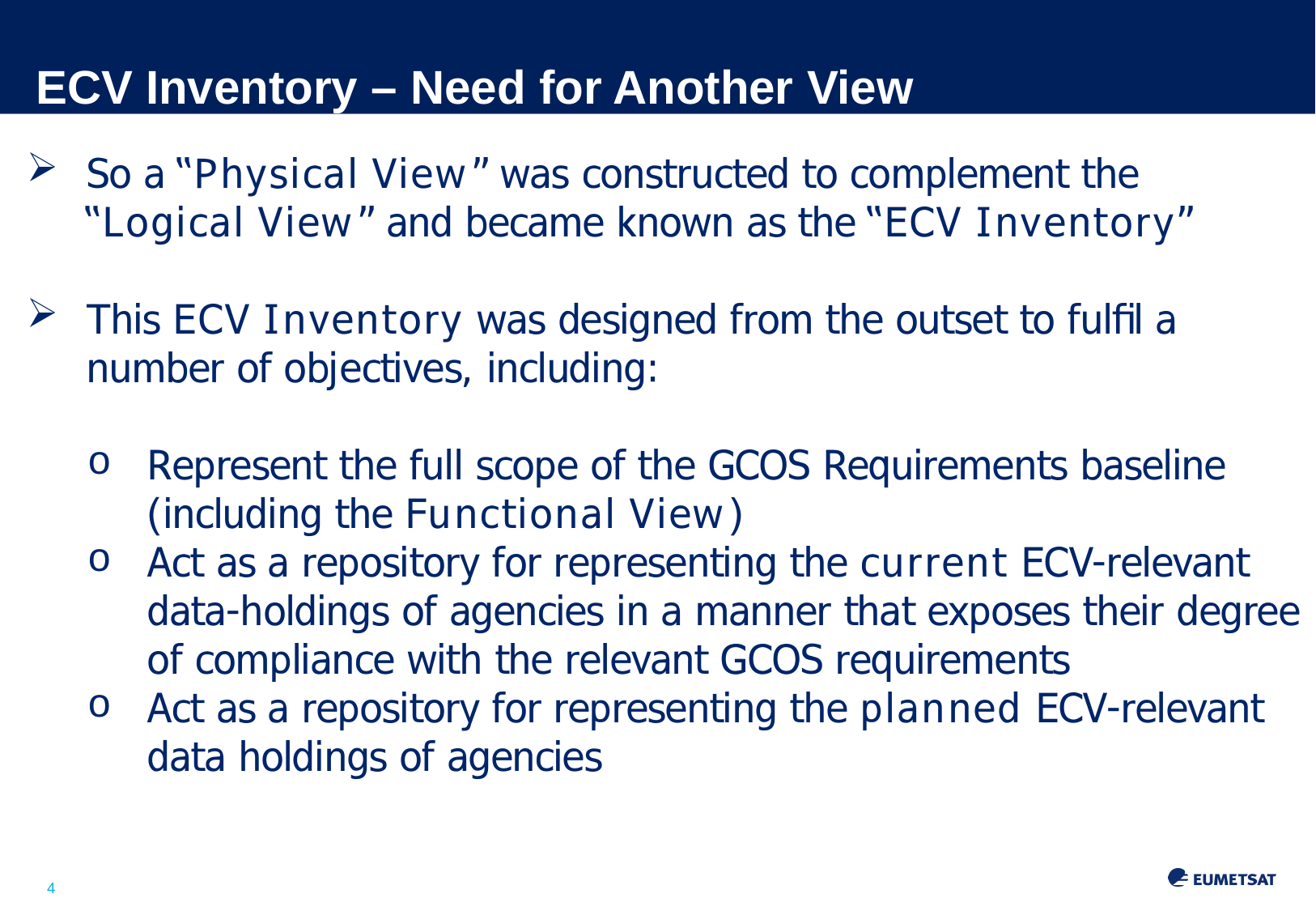

# ECV Inventory – Need for Another View
So a “Physical View” was constructed to complement the “Logical View” and became known as the “ECV Inventory”

This ECV Inventory was designed from the outset to fulfil a number of objectives, including:

Represent the full scope of the GCOS Requirements baseline (including the Functional View)
Act as a repository for representing the current ECV-relevant data-holdings of agencies in a manner that exposes their degree of compliance with the relevant GCOS requirements
Act as a repository for representing the planned ECV-relevant data holdings of agencies